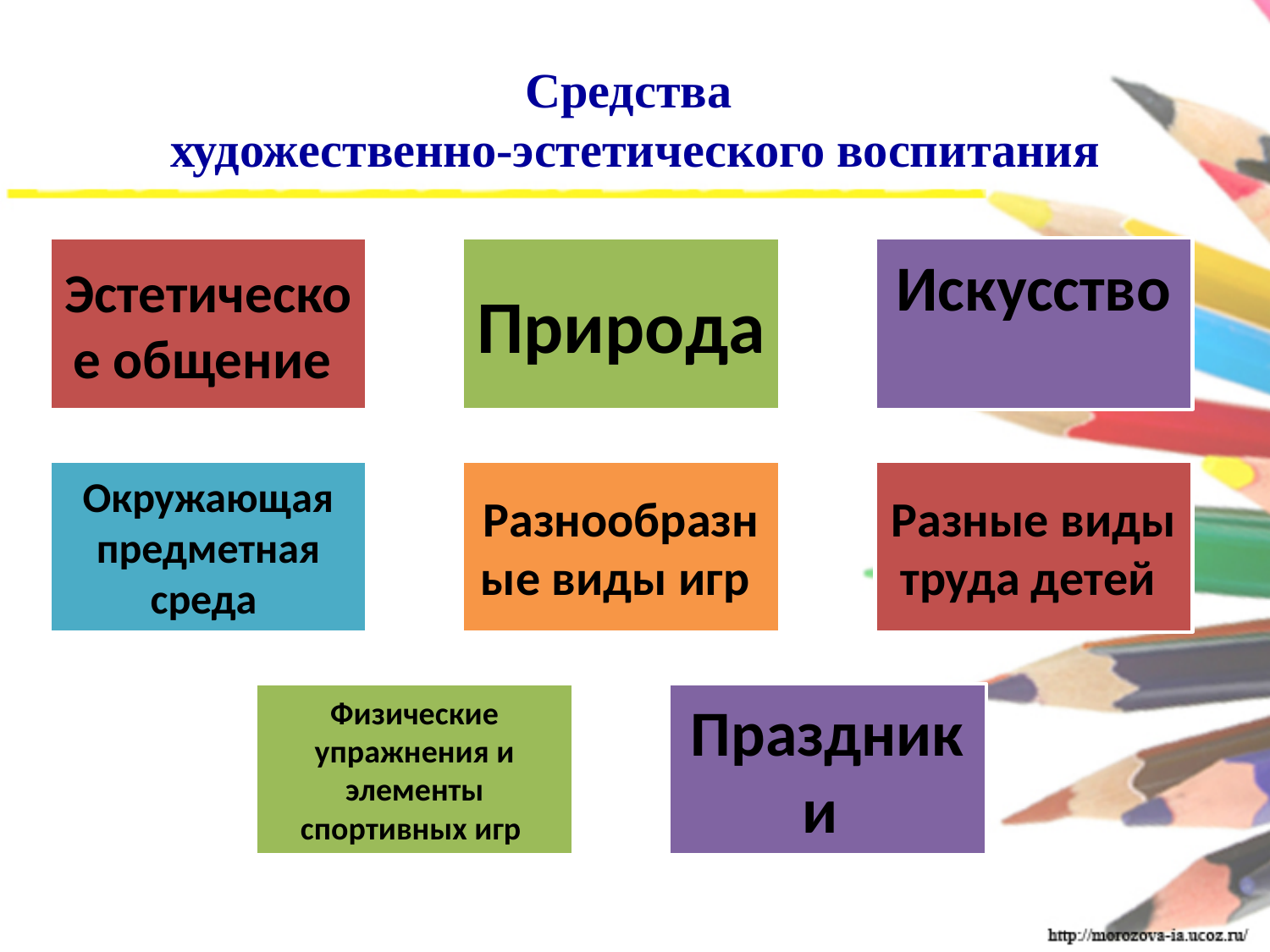

# Средства художественно-эстетического воспитания
Эстетическое общение
Природа
Искусство
Окружающая предметная среда
Разнообразные виды игр
Физические упражнения и элементы спортивных игр
Разные виды труда детей
Праздники